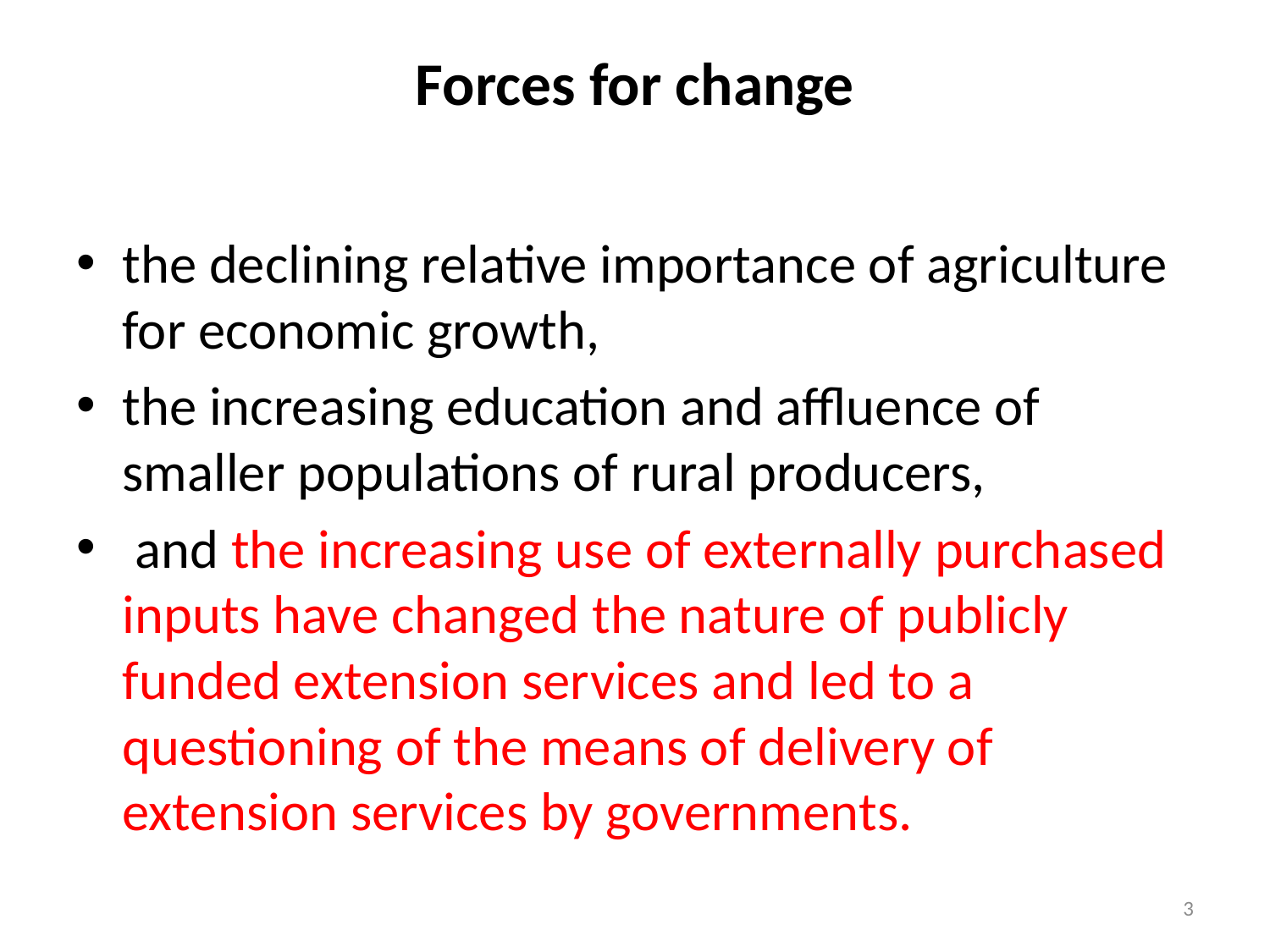

# Forces for change
the declining relative importance of agriculture for economic growth,
the increasing education and affluence of smaller populations of rural producers,
 and the increasing use of externally purchased inputs have changed the nature of publicly funded extension services and led to a questioning of the means of delivery of extension services by governments.
3